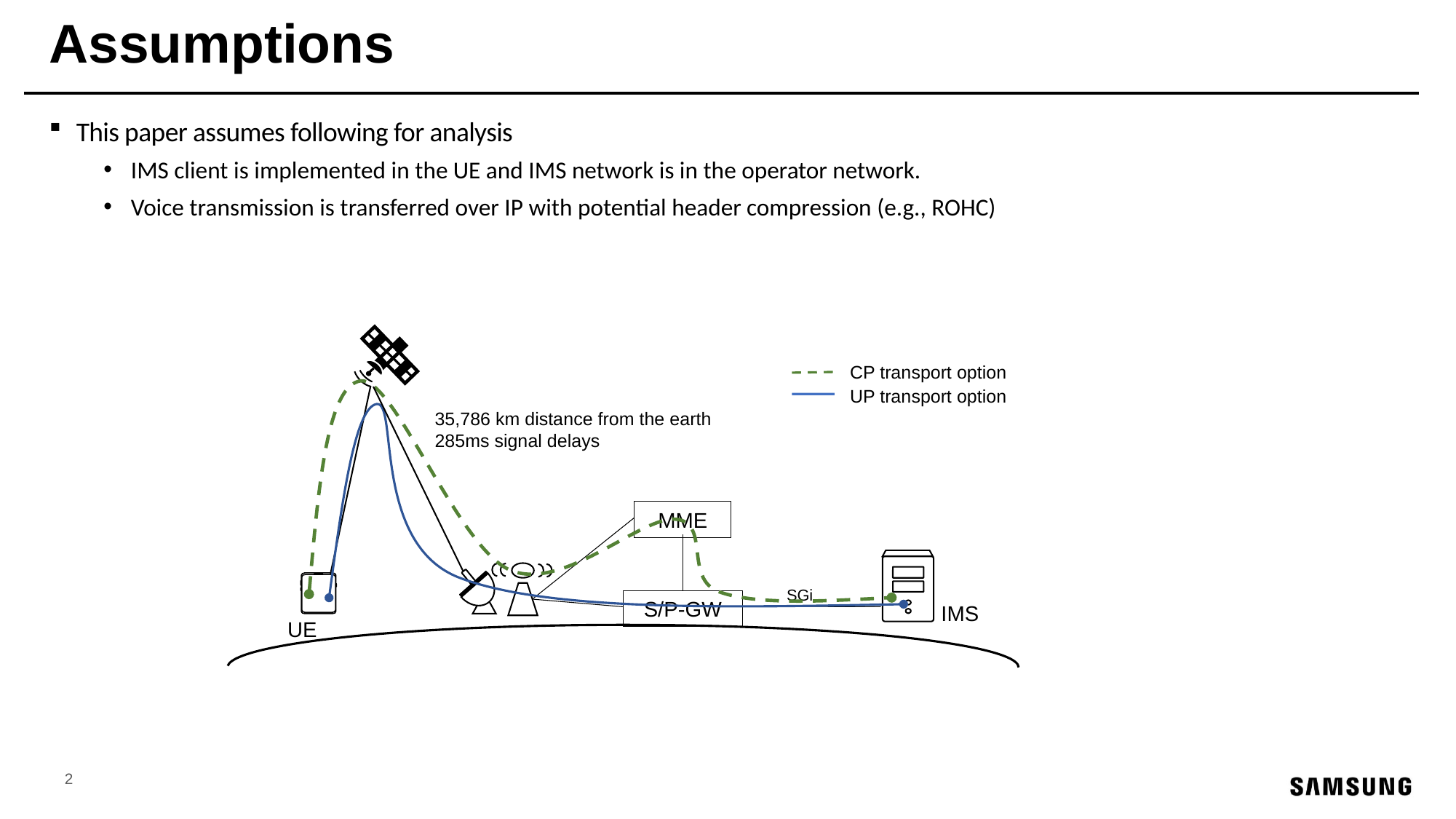

# Assumptions
This paper assumes following for analysis
IMS client is implemented in the UE and IMS network is in the operator network.
Voice transmission is transferred over IP with potential header compression (e.g., ROHC)

CP transport option
UP transport option

35,786 km distance from the earth
285ms signal delays

MME

SGi
S/P-GW
IMS
UE

2